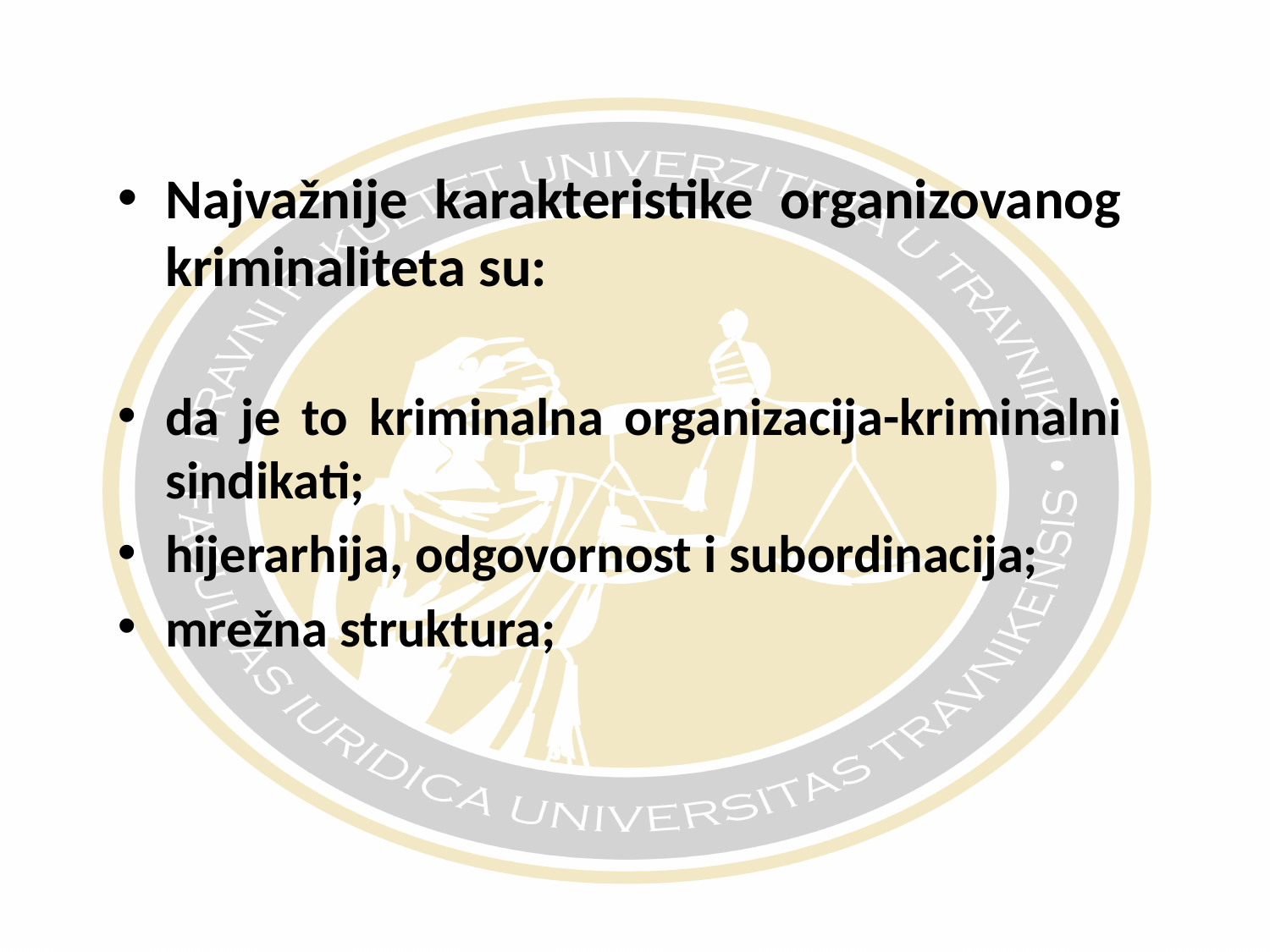

#
Najvažnije karakteristike organizovanog kriminaliteta su:

da je to kriminalna organizacija-kriminalni sindikati;
hijerarhija, odgovornost i subordinacija;
mrežna struktura;